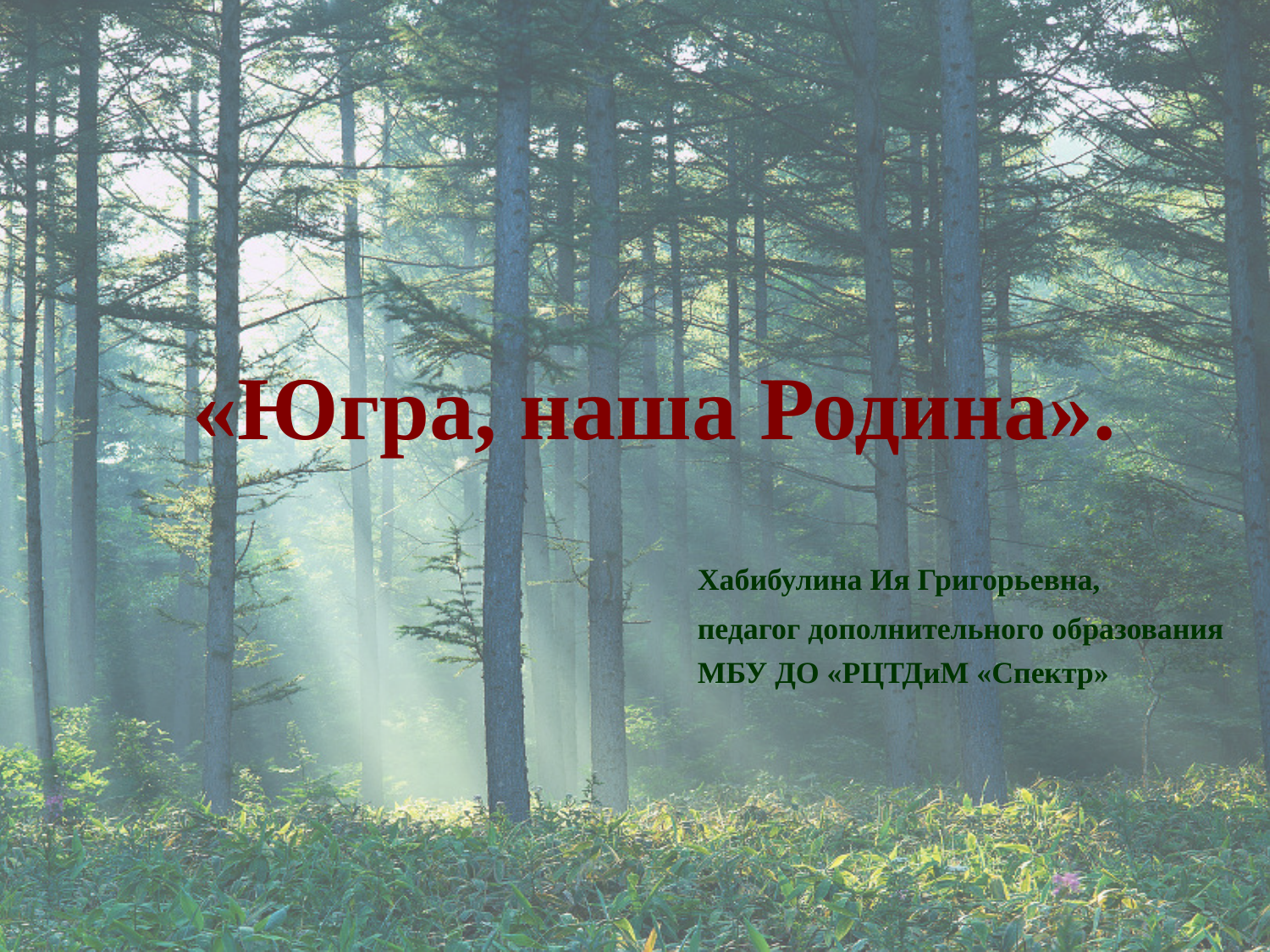

# «Югра, наша Родина».
Хабибулина Ия Григорьевна,
педагог дополнительного образования МБУ ДО «РЦТДиМ «Спектр»